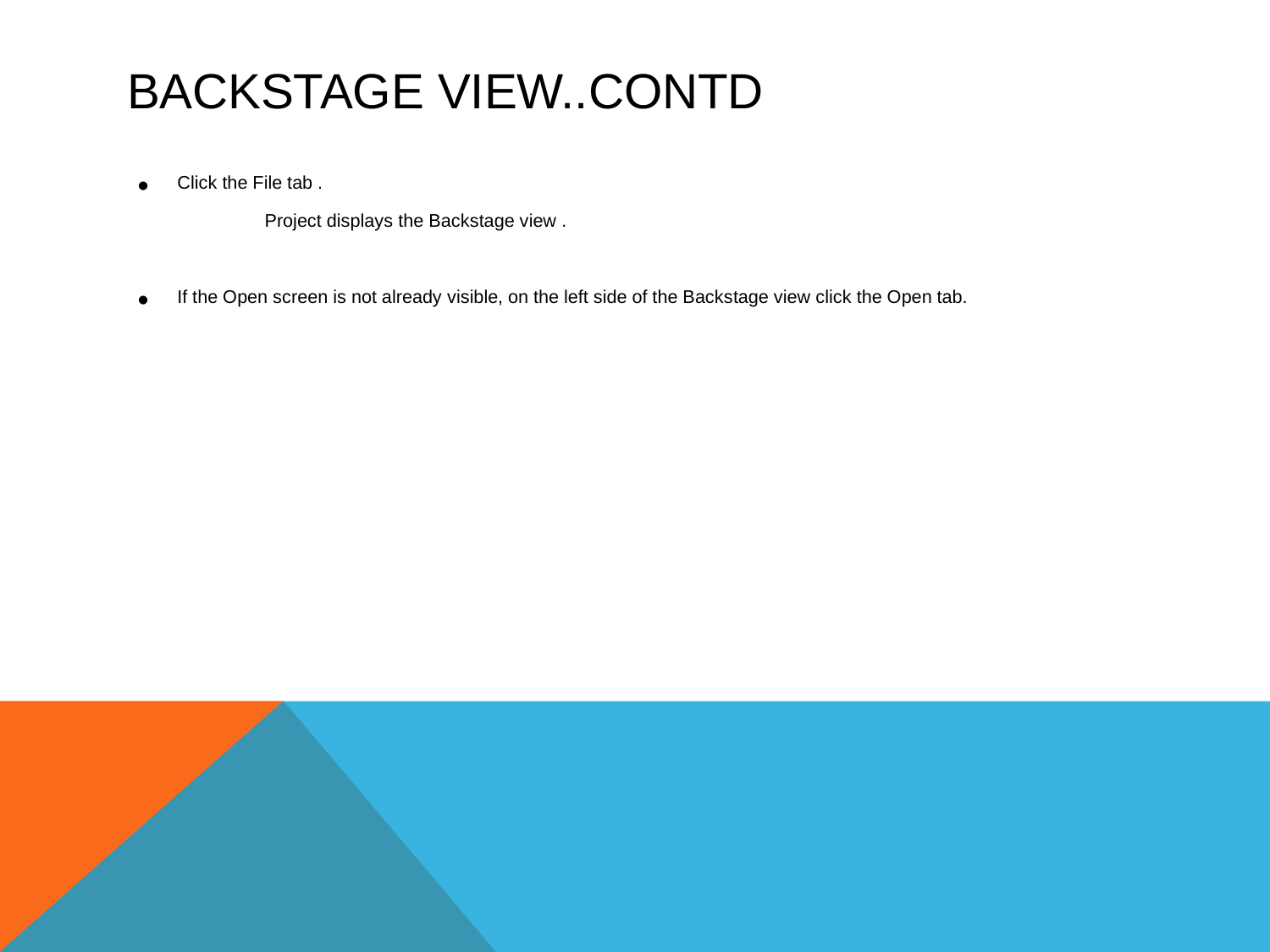

# Backstage view..contd
Click the File tab .
Project displays the Backstage view .

If the Open screen is not already visible, on the left side of the Backstage view click the Open tab.